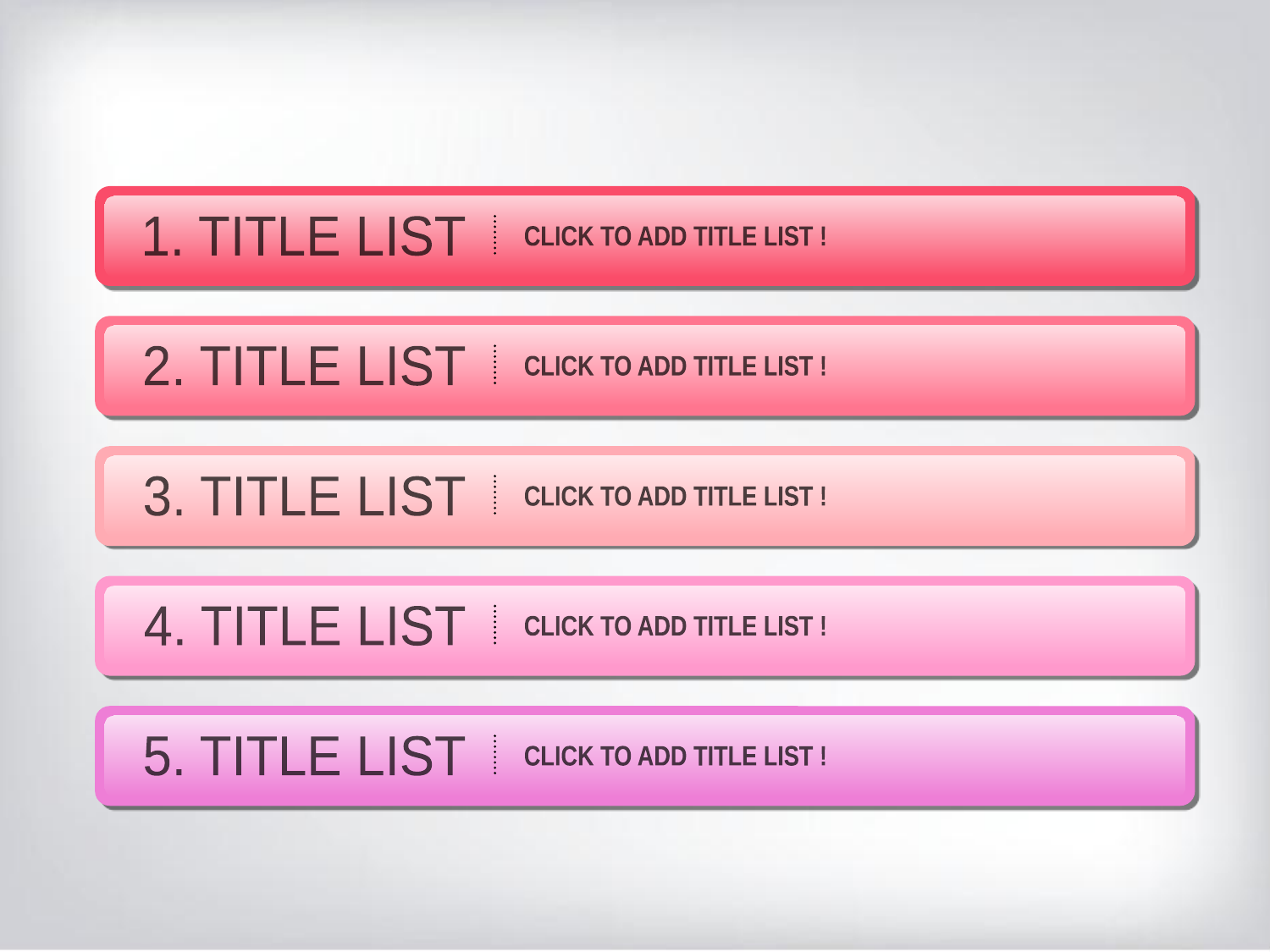

1. TITLE LIST

CLICK TO ADD TITLE LIST !

2. TITLE LIST

CLICK TO ADD TITLE LIST !

3. TITLE LIST

CLICK TO ADD TITLE LIST !

4. TITLE LIST

CLICK TO ADD TITLE LIST !

5. TITLE LIST

CLICK TO ADD TITLE LIST !